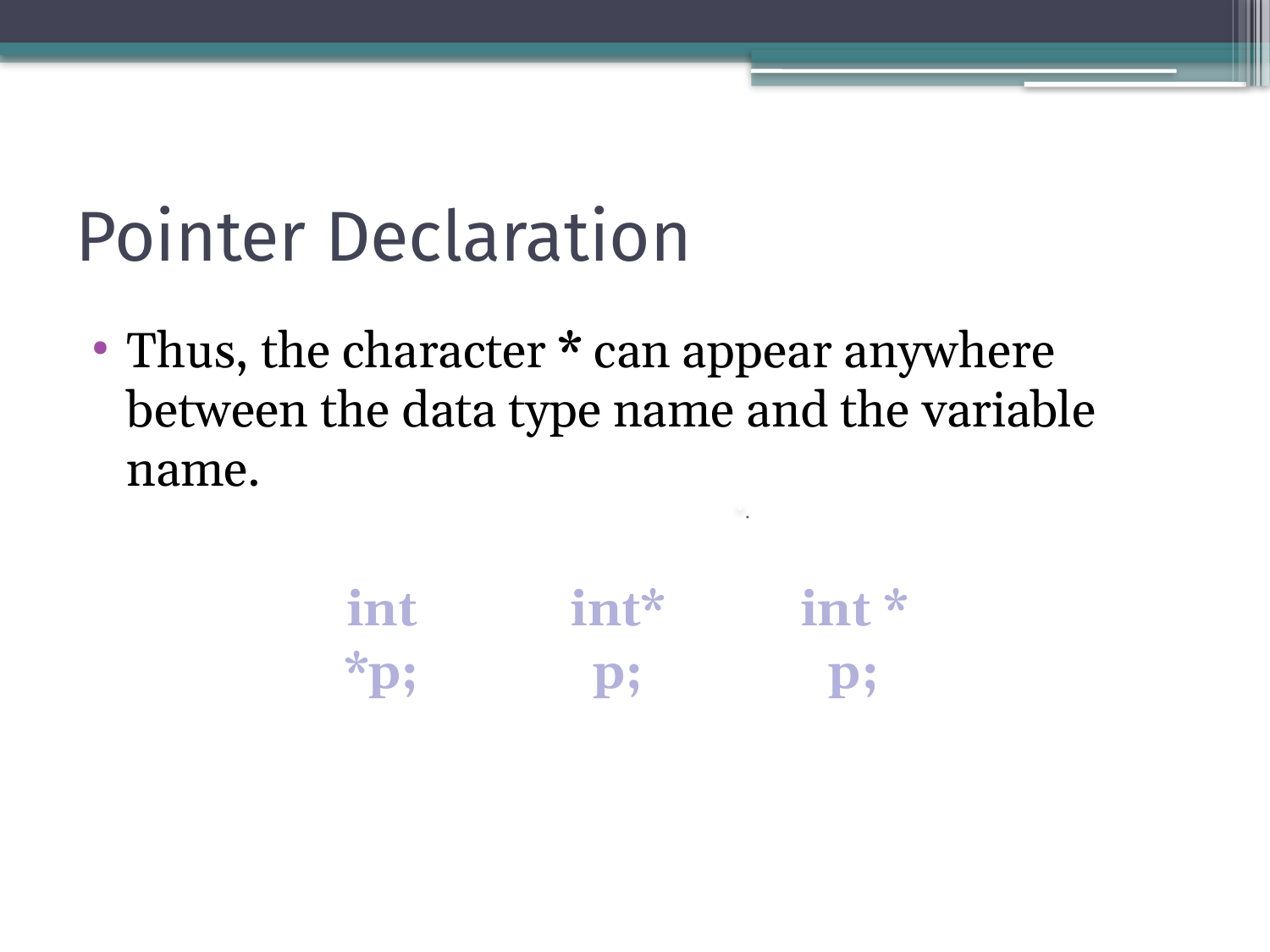

# Pointer Declaration
Thus, the character * can appear anywhere between the data type name and the variable name.

int *p;
int* p;
int * p;